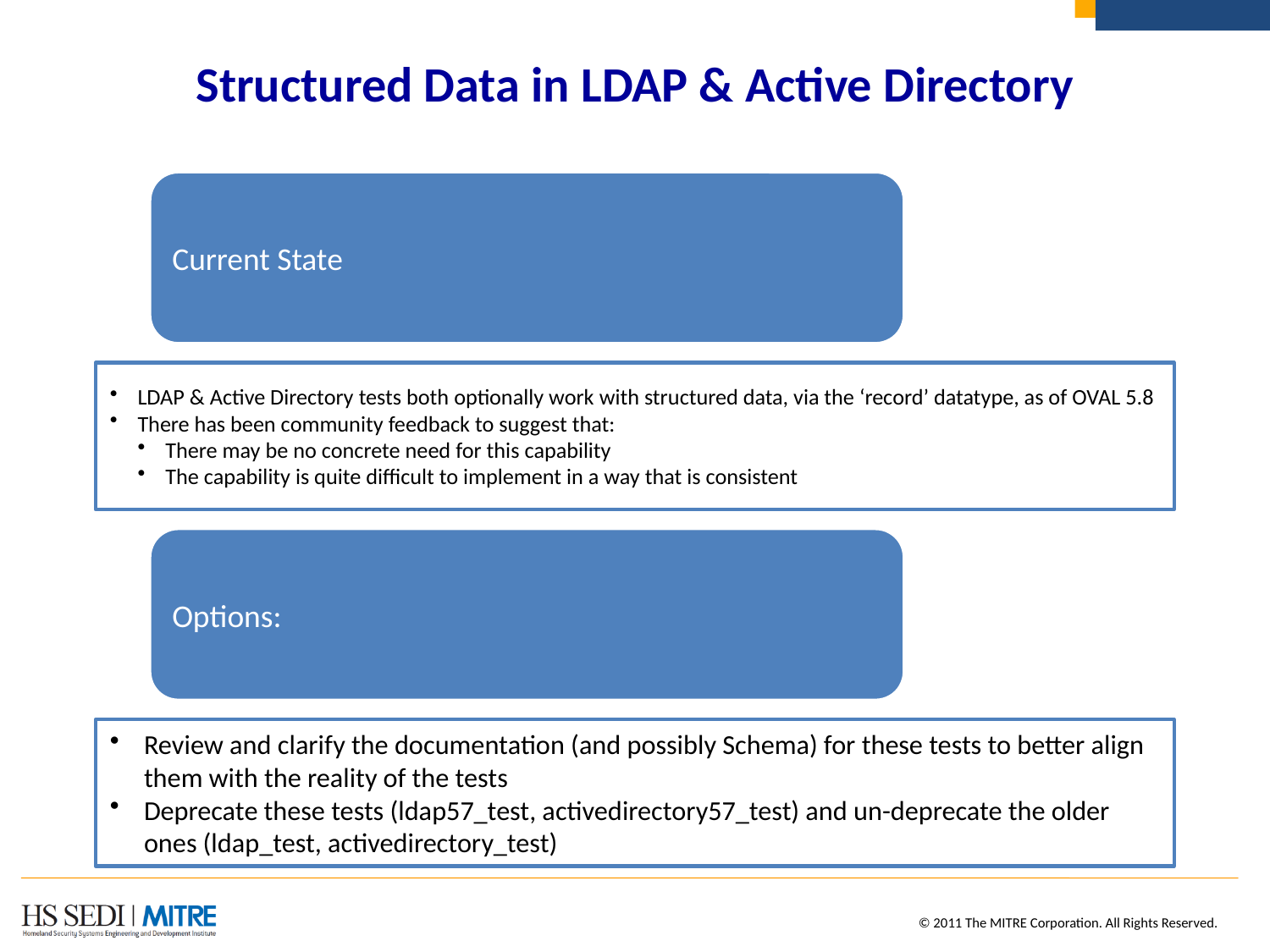

# Structured Data in LDAP & Active Directory
Current State
LDAP & Active Directory tests both optionally work with structured data, via the ‘record’ datatype, as of OVAL 5.8
There has been community feedback to suggest that:
There may be no concrete need for this capability
The capability is quite difficult to implement in a way that is consistent
Options:
Review and clarify the documentation (and possibly Schema) for these tests to better align them with the reality of the tests
Deprecate these tests (ldap57_test, activedirectory57_test) and un-deprecate the older ones (ldap_test, activedirectory_test)